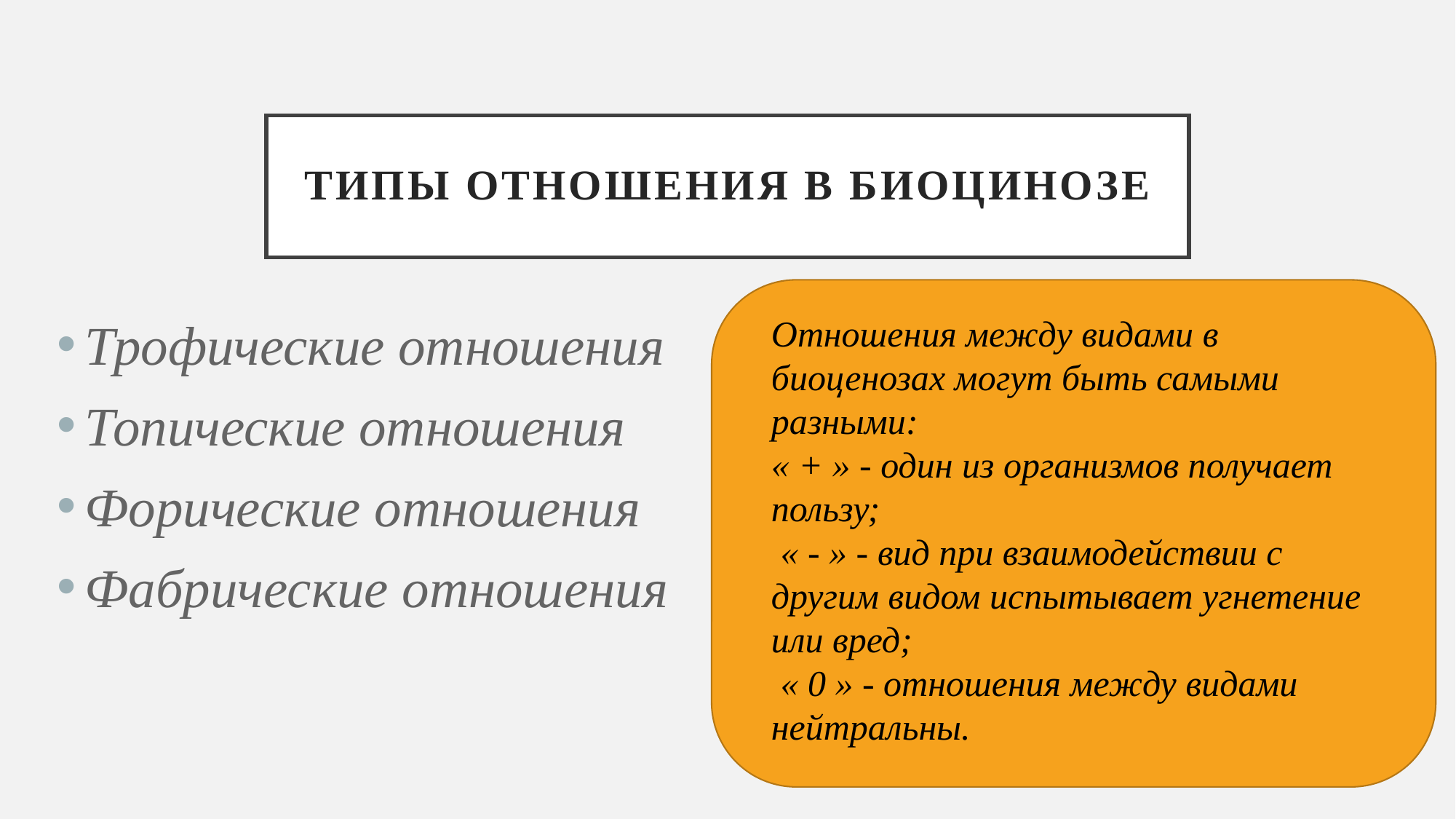

# Типы отношения в биоцинозе

Трофические отношения
Топические отношения
Форические отношения
Фабрические отношения
Отношения между видами в биоценозах могут быть самыми разными:
« + » - один из организмов получает пользу;
 « - » - вид при взаимодействии с другим видом испытывает угнетение или вред;
 « 0 » - отношения между видами нейтральны.